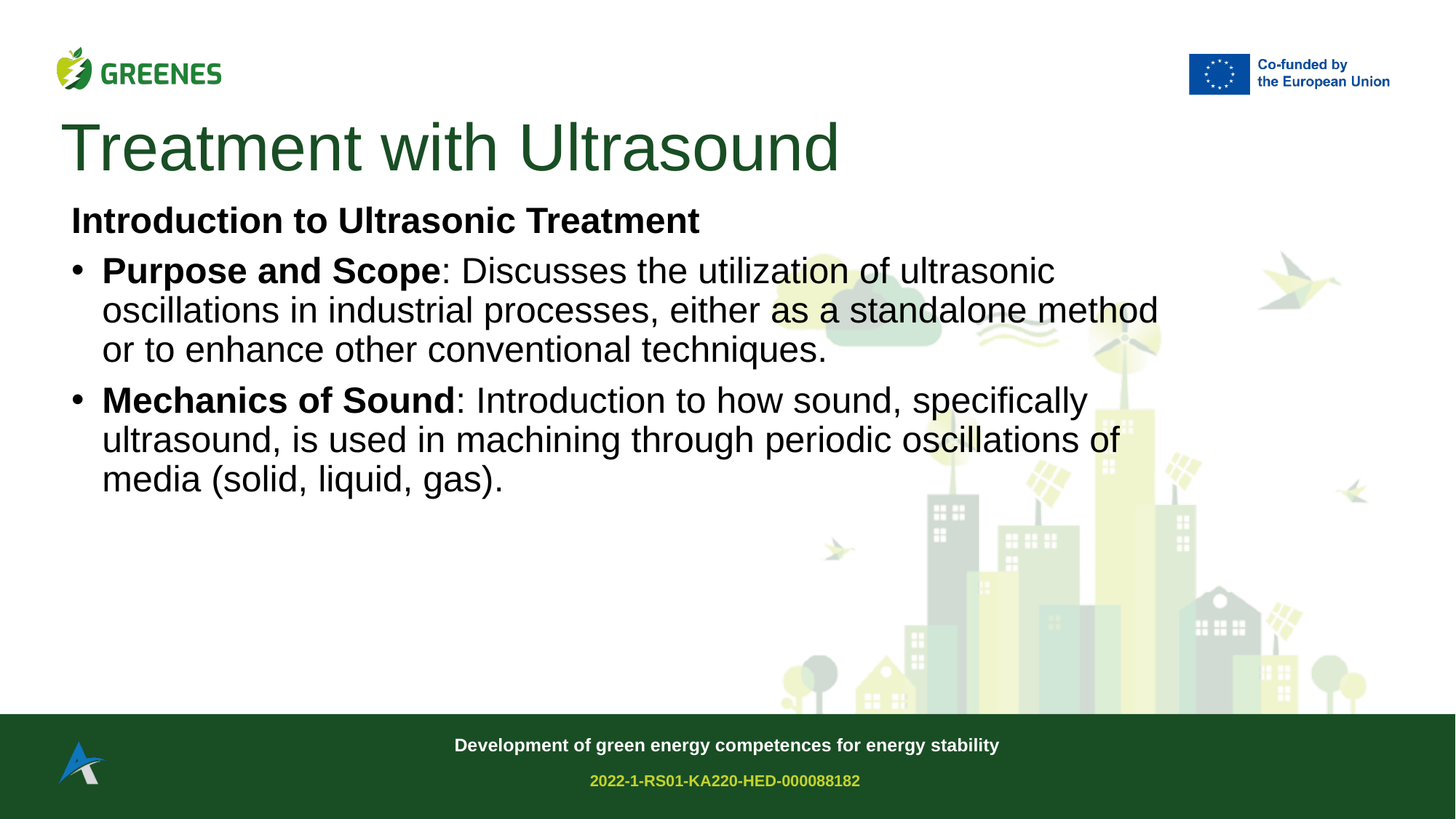

# Treatment with Ultrasound
Introduction to Ultrasonic Treatment
Purpose and Scope: Discusses the utilization of ultrasonic oscillations in industrial processes, either as a standalone method or to enhance other conventional techniques.
Mechanics of Sound: Introduction to how sound, specifically ultrasound, is used in machining through periodic oscillations of media (solid, liquid, gas).